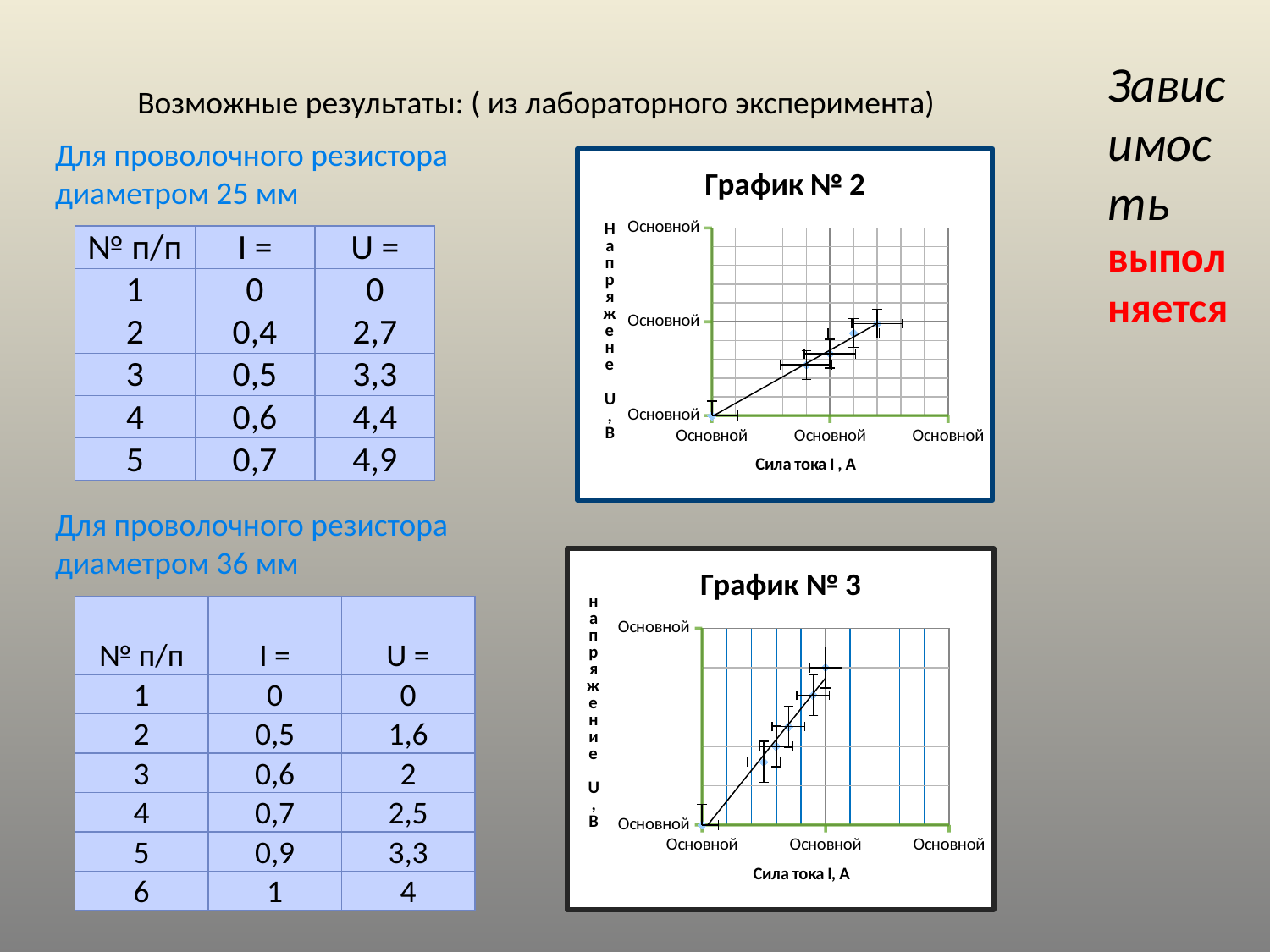

Зависимость выполняется
Возможные результаты: ( из лабораторного эксперимента)
| Для проволочного резистора |  |
| --- | --- |
| диаметром 25 мм |  |

### Chart: График № 2

| Category |  |
|---|---|
| № п/п | I = | U = |
| --- | --- | --- |
| 1 | 0 | 0 |
| 2 | 0,4 | 2,7 |
| 3 | 0,5 | 3,3 |
| 4 | 0,6 | 4,4 |
| 5 | 0,7 | 4,9 |
| Для проволочного резистора |  |
| --- | --- |
| диаметром 36 мм |  |

### Chart: График № 3

| Category |  |
|---|---|
| № п/п | I = | U = |
| --- | --- | --- |
| 1 | 0 | 0 |
| 2 | 0,5 | 1,6 |
| 3 | 0,6 | 2 |
| 4 | 0,7 | 2,5 |
| 5 | 0,9 | 3,3 |
| 6 | 1 | 4 |